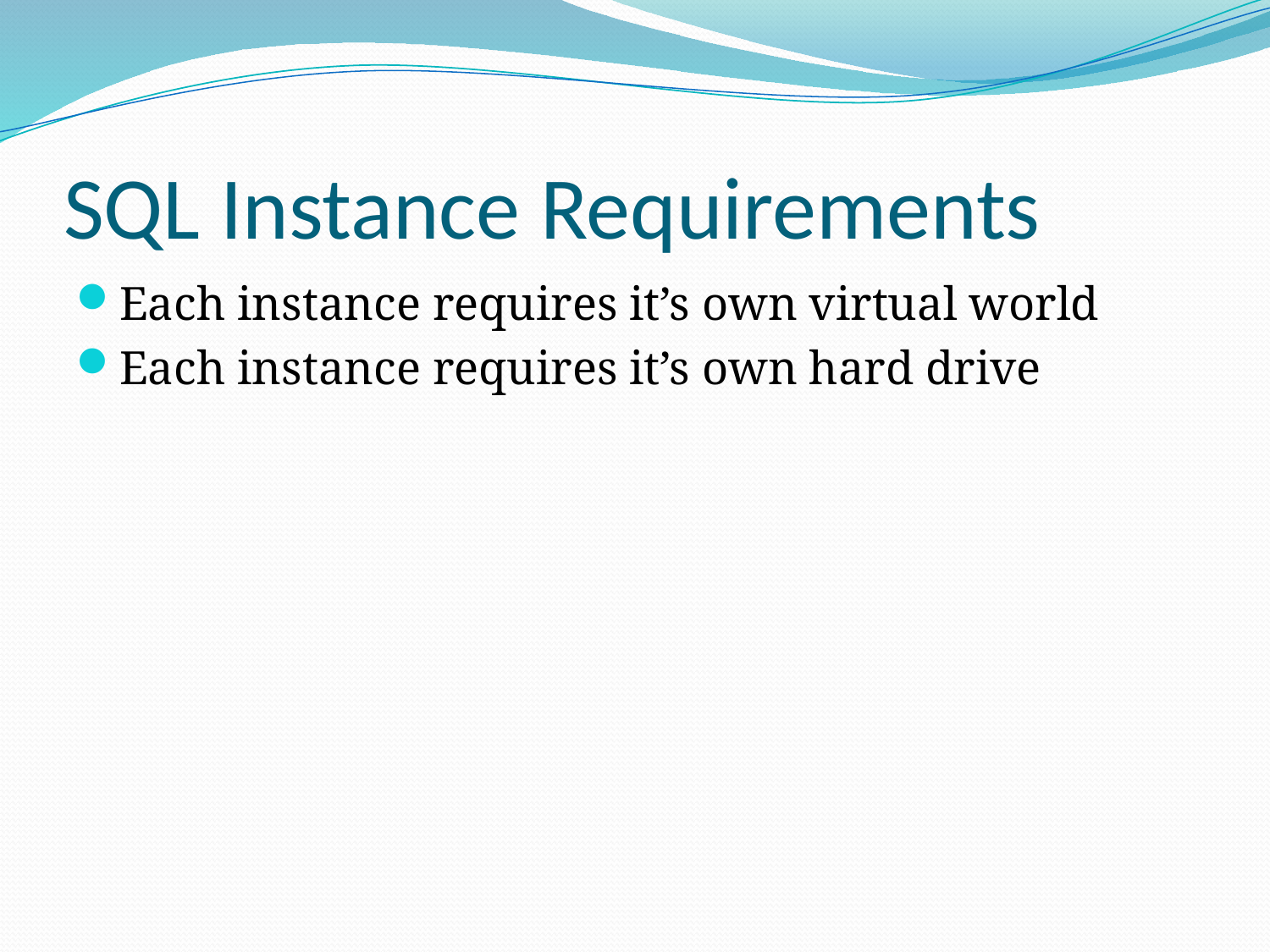

# SQL Instance Requirements
Each instance requires it’s own virtual world
Each instance requires it’s own hard drive